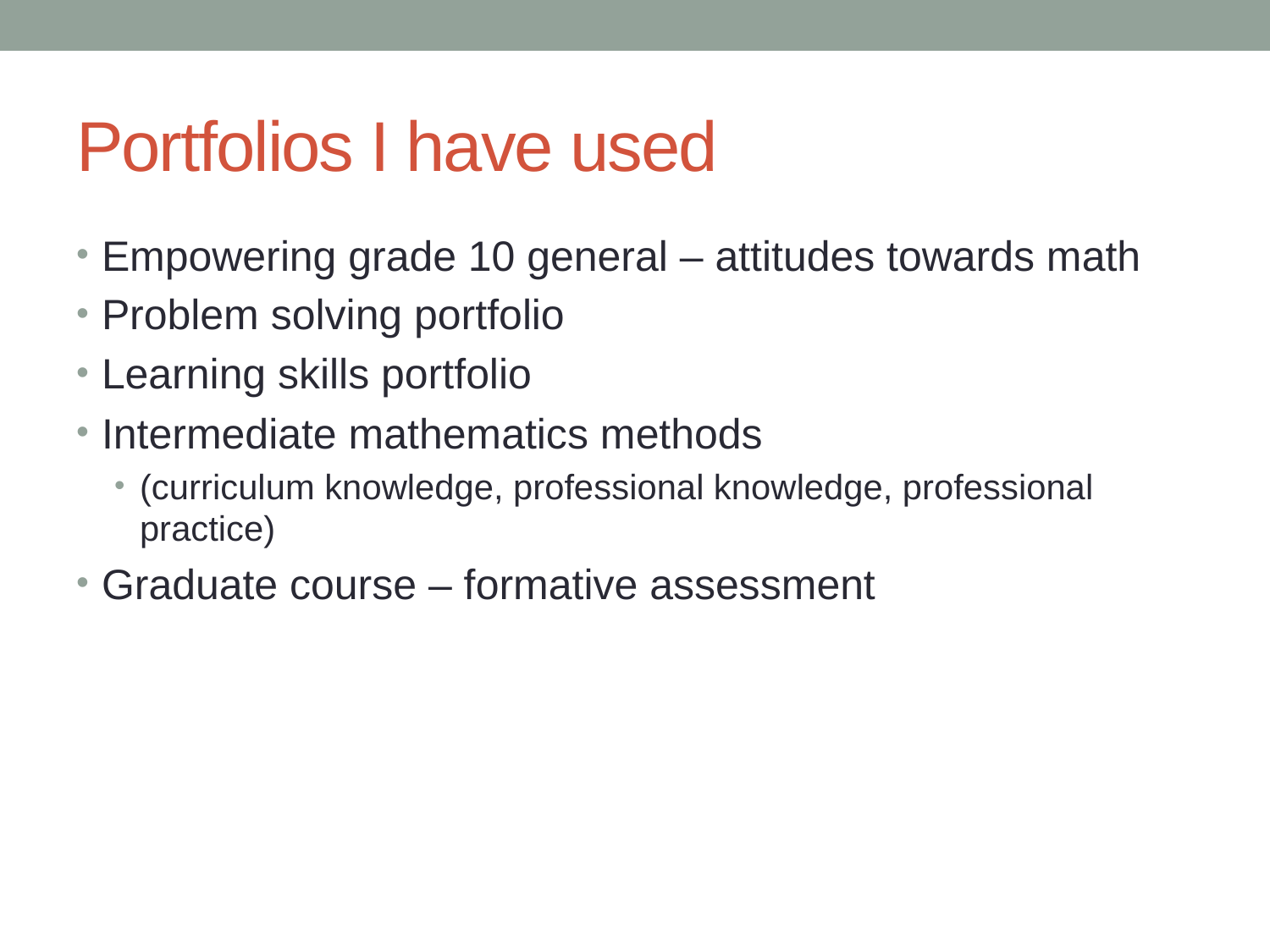

# Portfolios I have used
Empowering grade 10 general – attitudes towards math
Problem solving portfolio
Learning skills portfolio
Intermediate mathematics methods
(curriculum knowledge, professional knowledge, professional practice)
Graduate course – formative assessment